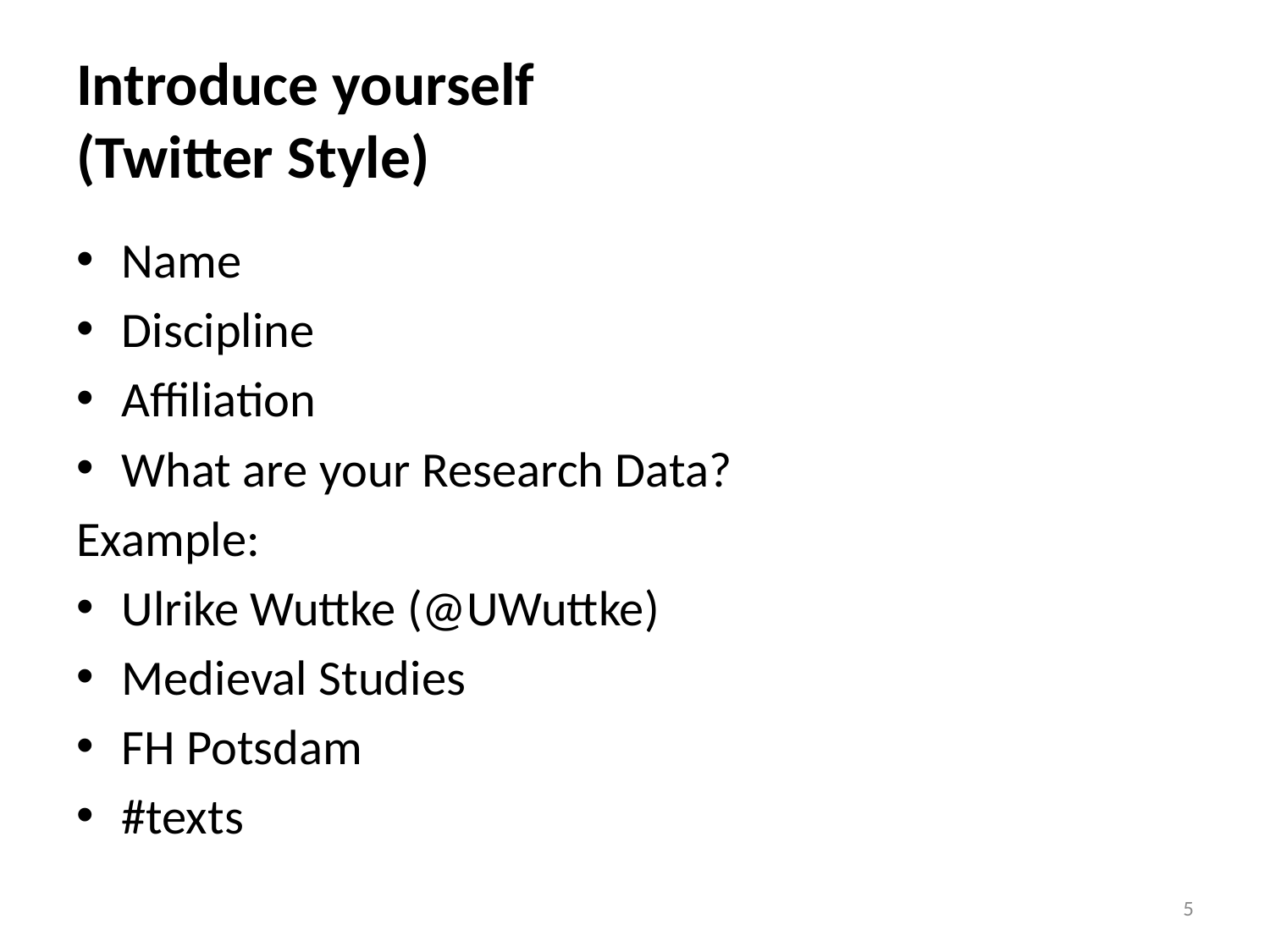

# Introduce yourself (Twitter Style)
Name
Discipline
Affiliation
What are your Research Data?
Example:
Ulrike Wuttke (@UWuttke)
Medieval Studies
FH Potsdam
#texts
5